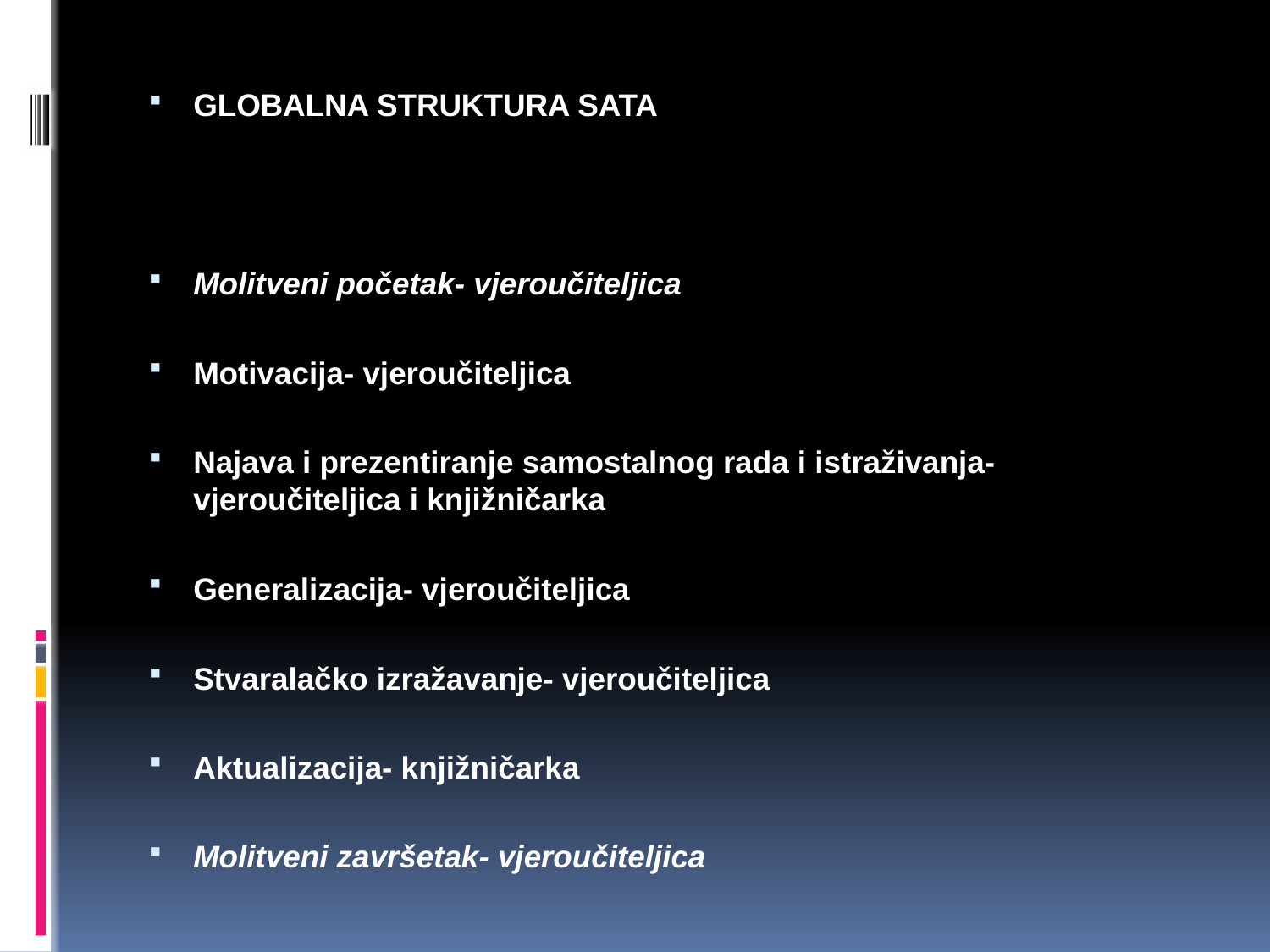

GLOBALNA STRUKTURA SATA

Molitveni početak- vjeroučiteljica

Motivacija- vjeroučiteljica

Najava i prezentiranje samostalnog rada i istraživanja- vjeroučiteljica i knjižničarka

Generalizacija- vjeroučiteljica

Stvaralačko izražavanje- vjeroučiteljica

Aktualizacija- knjižničarka

Molitveni završetak- vjeroučiteljica